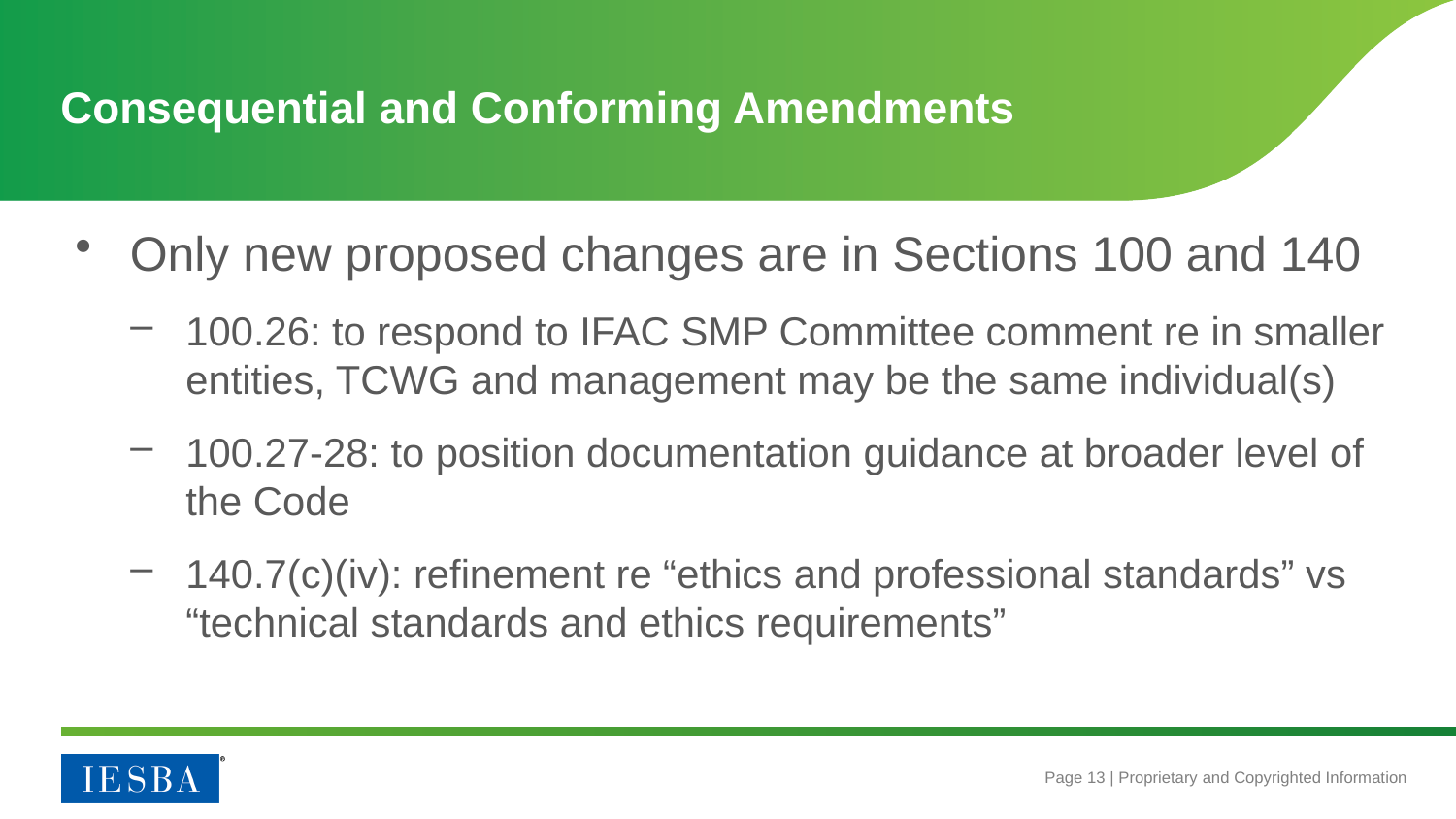

# Consequential and Conforming Amendments
Only new proposed changes are in Sections 100 and 140
100.26: to respond to IFAC SMP Committee comment re in smaller entities, TCWG and management may be the same individual(s)
100.27-28: to position documentation guidance at broader level of the Code
140.7(c)(iv): refinement re “ethics and professional standards” vs “technical standards and ethics requirements”